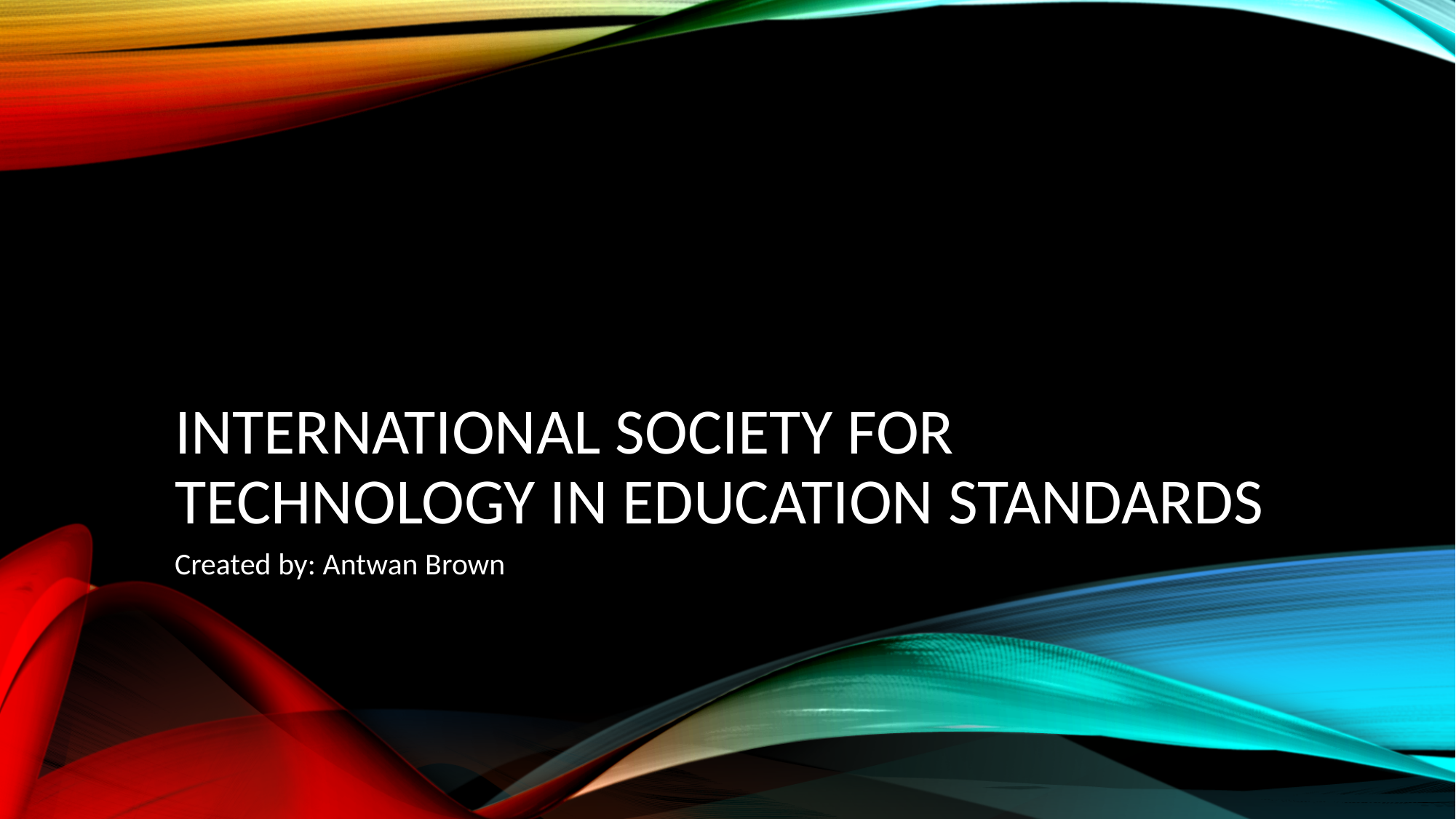

# International society For technology in education standards
Created by: Antwan Brown